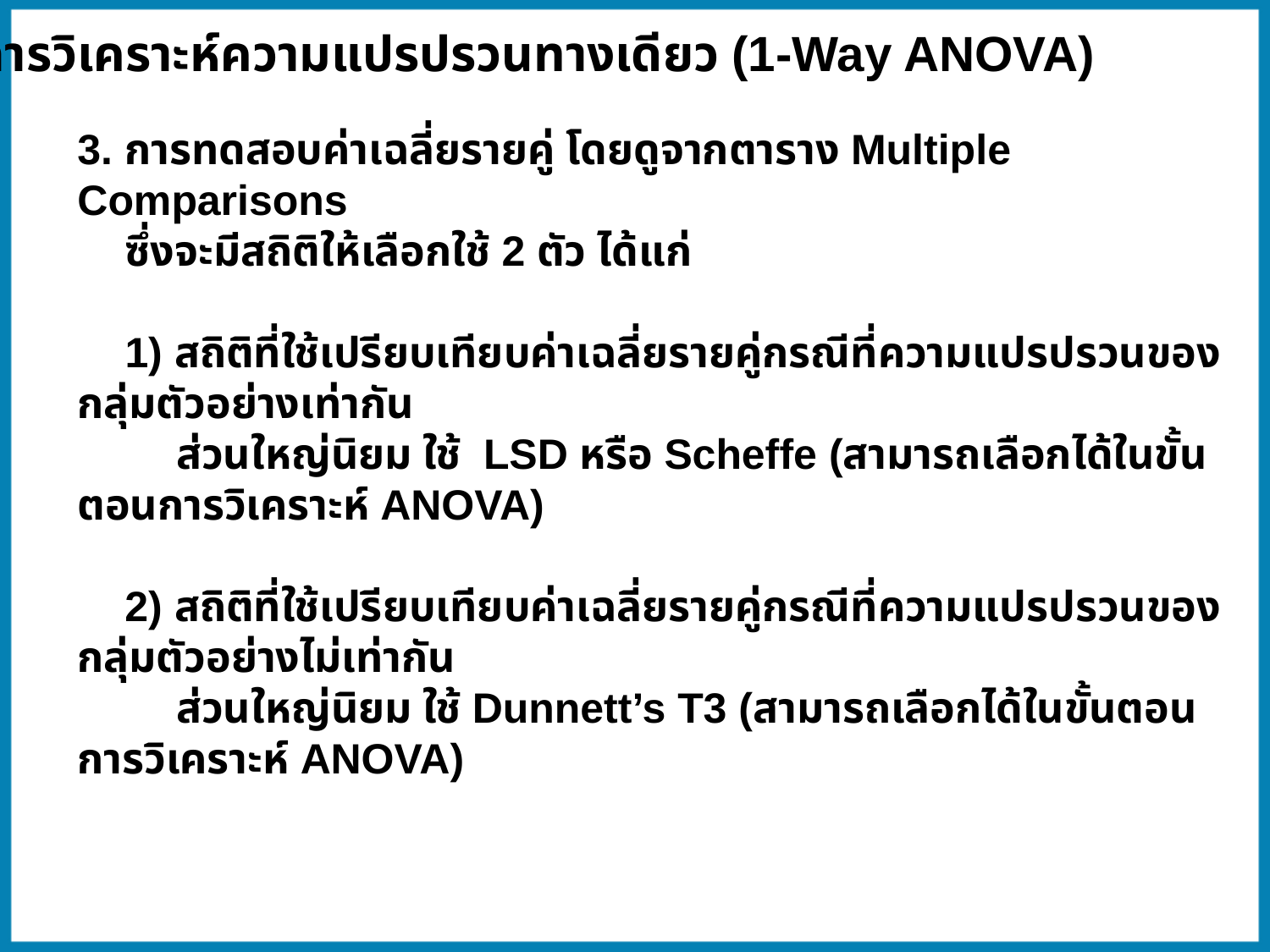

ขั้นตอนการวิเคราะห์ความแปรปรวนทางเดียว (1-Way ANOVA)
3. การทดสอบค่าเฉลี่ยรายคู่ โดยดูจากตาราง Multiple Comparisons
    ซึ่งจะมีสถิติให้เลือกใช้ 2 ตัว ได้แก่
    1) สถิติที่ใช้เปรียบเทียบค่าเฉลี่ยรายคู่กรณีที่ความแปรปรวนของกลุ่มตัวอย่างเท่ากัน
         ส่วนใหญ่นิยม ใช้  LSD หรือ Scheffe (สามารถเลือกได้ในขั้นตอนการวิเคราะห์ ANOVA)
    2) สถิติที่ใช้เปรียบเทียบค่าเฉลี่ยรายคู่กรณีที่ความแปรปรวนของกลุ่มตัวอย่างไม่เท่ากัน
         ส่วนใหญ่นิยม ใช้ Dunnett’s T3 (สามารถเลือกได้ในขั้นตอนการวิเคราะห์ ANOVA)